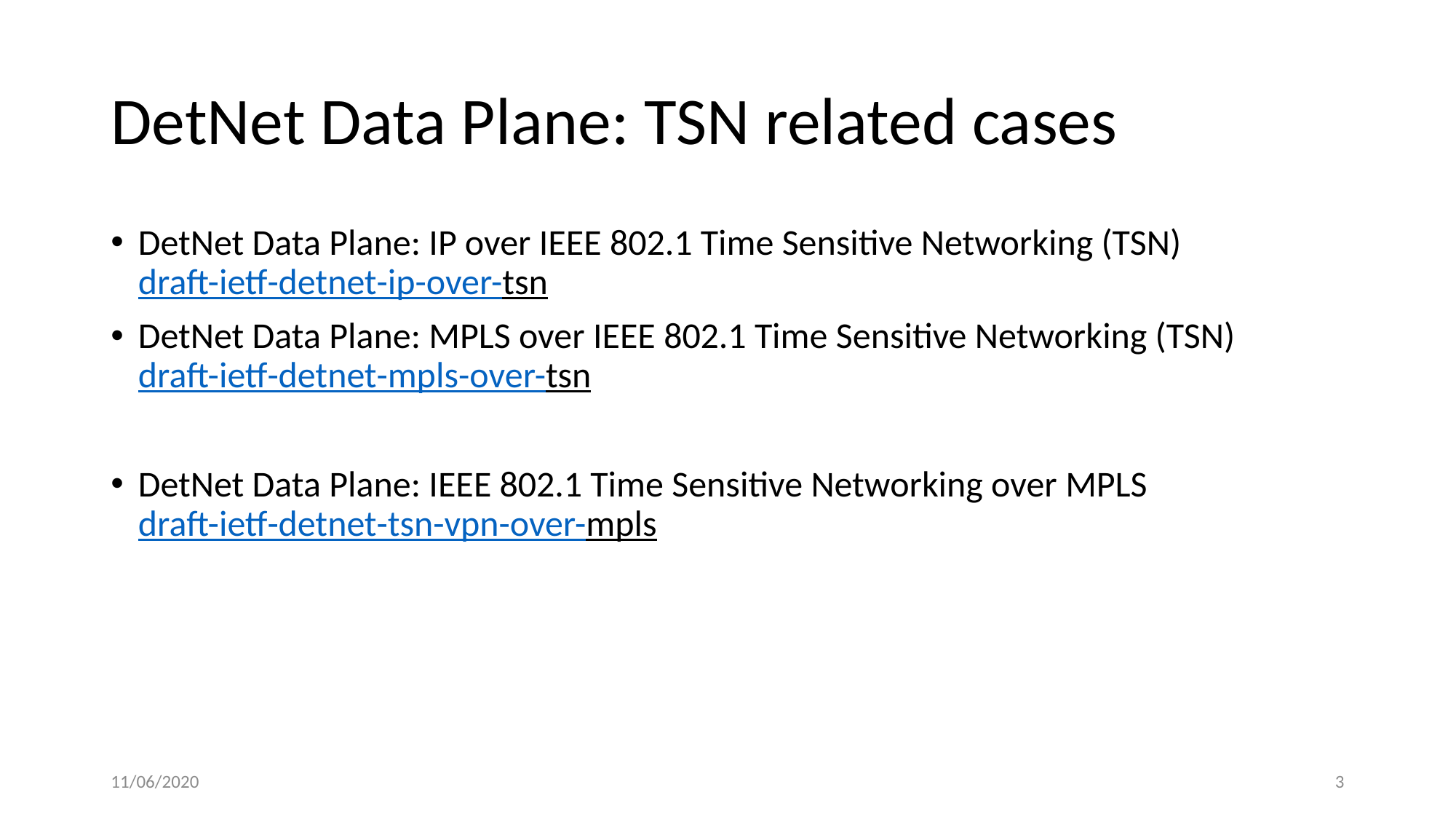

# DetNet Data Plane: TSN related cases
DetNet Data Plane: IP over IEEE 802.1 Time Sensitive Networking (TSN)
draft-ietf-detnet-ip-over-tsn
DetNet Data Plane: MPLS over IEEE 802.1 Time Sensitive Networking (TSN)
draft-ietf-detnet-mpls-over-tsn

DetNet Data Plane: IEEE 802.1 Time Sensitive Networking over MPLS
draft-ietf-detnet-tsn-vpn-over-mpls

11/06/2020
3